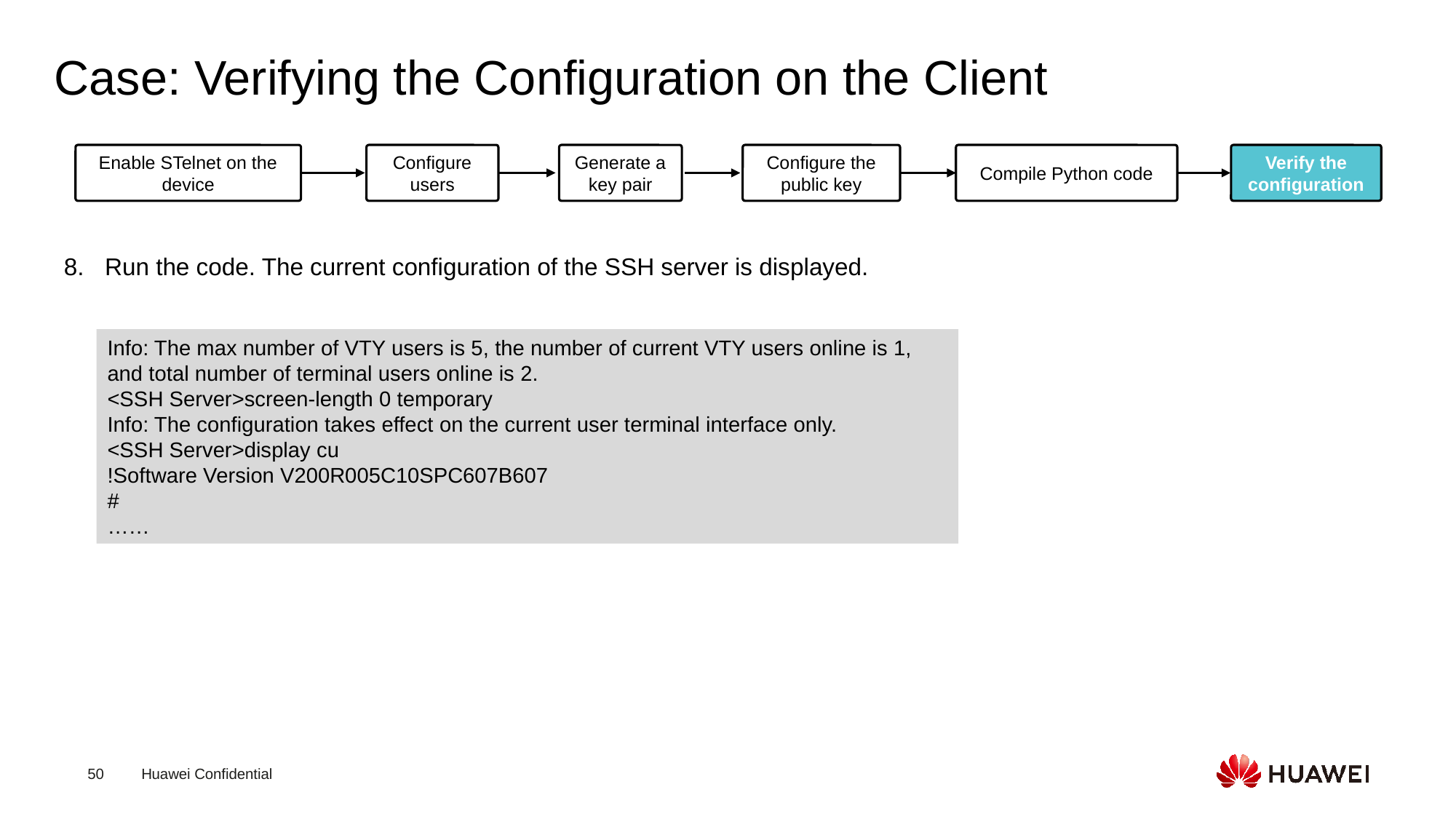

# Case: Verifying the Configuration on the Client
Enable STelnet on the device
Configure users
Generate a key pair
Configure the public key
Compile Python code
Verify the configuration
Run the code. The current configuration of the SSH server is displayed.
Info: The max number of VTY users is 5, the number of current VTY users online is 1, and total number of terminal users online is 2.
<SSH Server>screen-length 0 temporary
Info: The configuration takes effect on the current user terminal interface only.
<SSH Server>display cu
!Software Version V200R005C10SPC607B607
#
……